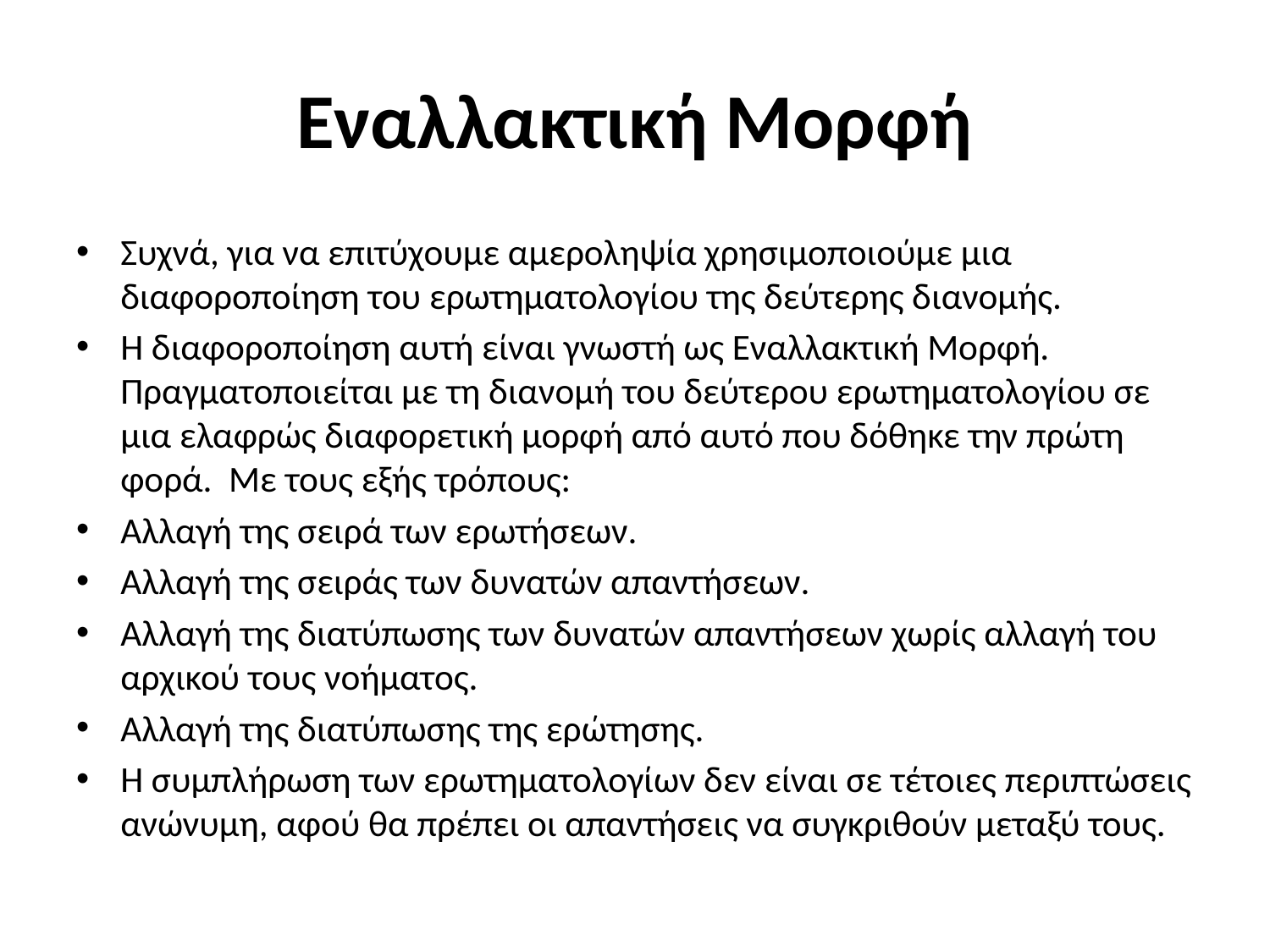

# Εναλλακτική Μορφή
Συχνά, για να επιτύχουμε αμεροληψία χρησιμοποιούμε μια διαφοροποίηση του ερωτηματολογίου της δεύτερης διανομής.
Η διαφοροποίηση αυτή είναι γνωστή ως Εναλλακτική Μορφή. Πραγματοποιείται με τη διανομή του δεύτερου ερωτηματολογίου σε μια ελαφρώς διαφορετική μορφή από αυτό που δόθηκε την πρώτη φορά.  Με τους εξής τρόπους:
Αλλαγή της σειρά των ερωτήσεων.
Αλλαγή της σειράς των δυνατών απαντήσεων.
Αλλαγή της διατύπωσης των δυνατών απαντήσεων χωρίς αλλαγή του αρχικού τους νοήματος.
Αλλαγή της διατύπωσης της ερώτησης.
Η συμπλήρωση των ερωτηματολογίων δεν είναι σε τέτοιες περιπτώσεις ανώνυμη, αφού θα πρέπει οι απαντήσεις να συγκριθούν μεταξύ τους.